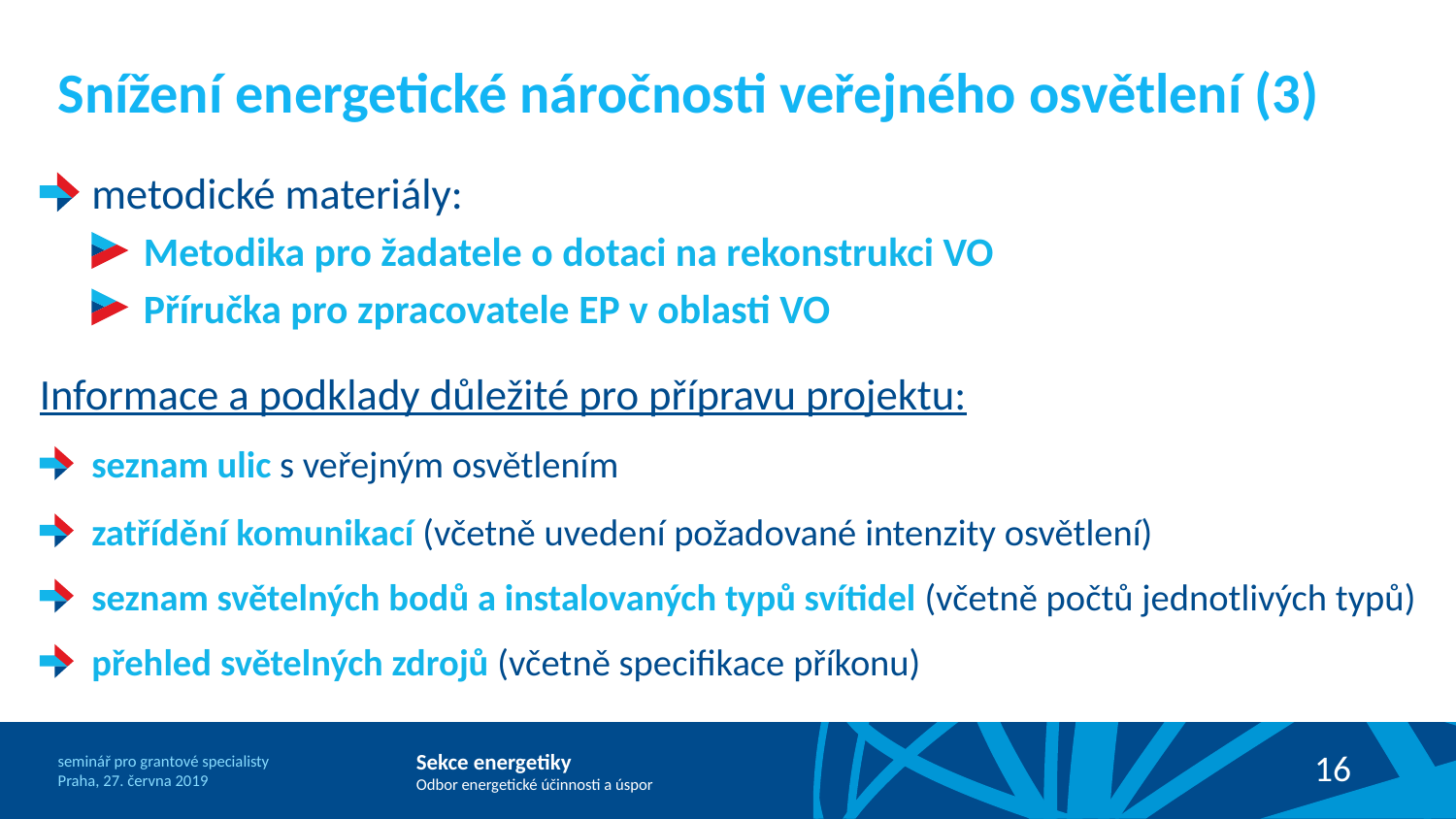

# Snížení energetické náročnosti veřejného osvětlení (3)
metodické materiály:
Metodika pro žadatele o dotaci na rekonstrukci VO
Příručka pro zpracovatele EP v oblasti VO

Informace a podklady důležité pro přípravu projektu:

seznam ulic s veřejným osvětlením

zatřídění komunikací (včetně uvedení požadované intenzity osvětlení)

seznam světelných bodů a instalovaných typů svítidel (včetně počtů jednotlivých typů)

přehled světelných zdrojů (včetně specifikace příkonu)